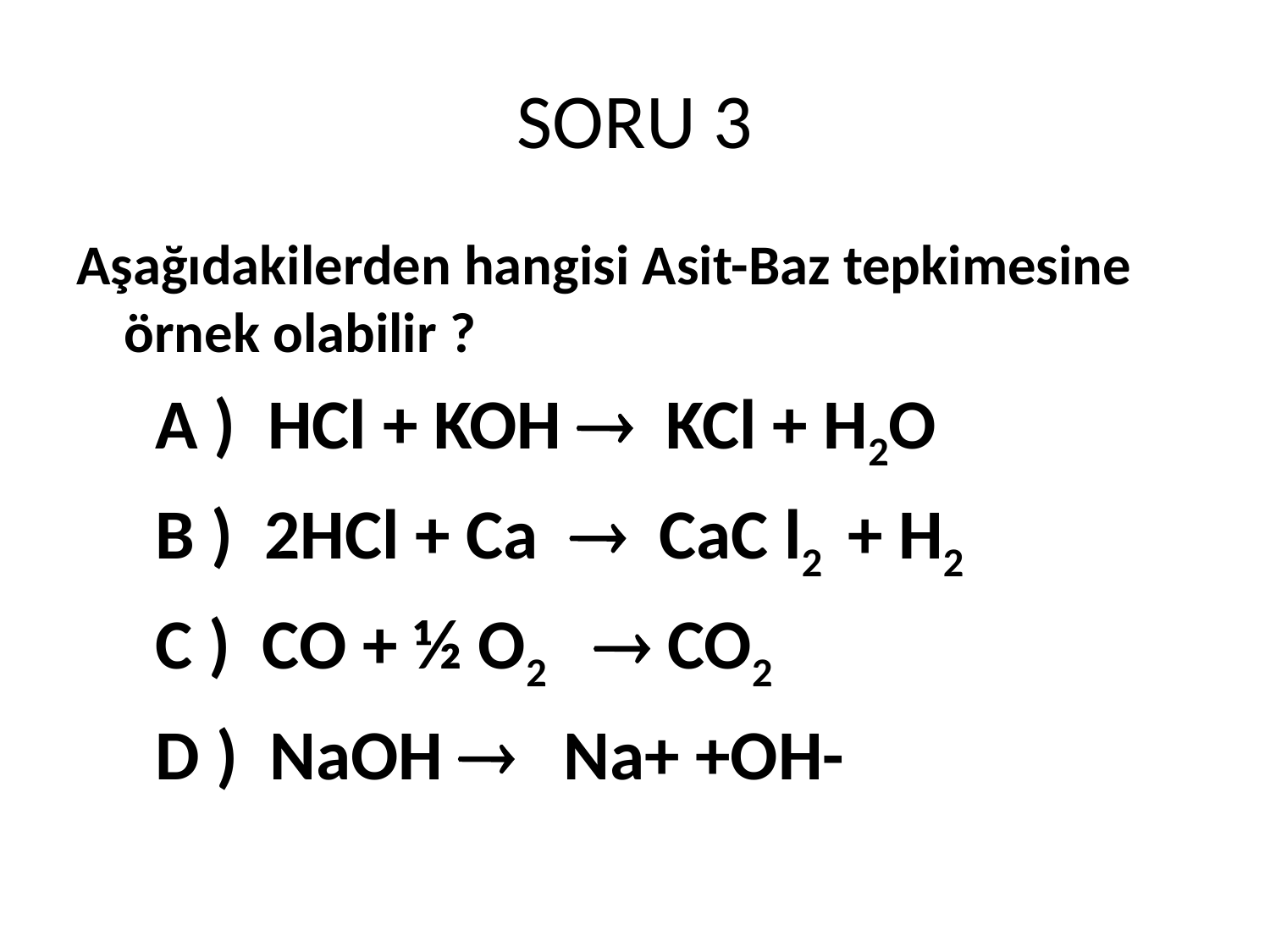

# SORU 3
Aşağıdakilerden hangisi Asit-Baz tepkimesine  örnek olabilir ?
     A )  HCl + KOH →  KCl + H2O
     B )  2HCl + Ca  →  CaC l2  + H2
     C )  CO + ½ O2   → CO2
     D )  NaOH →   Na+ +OH-